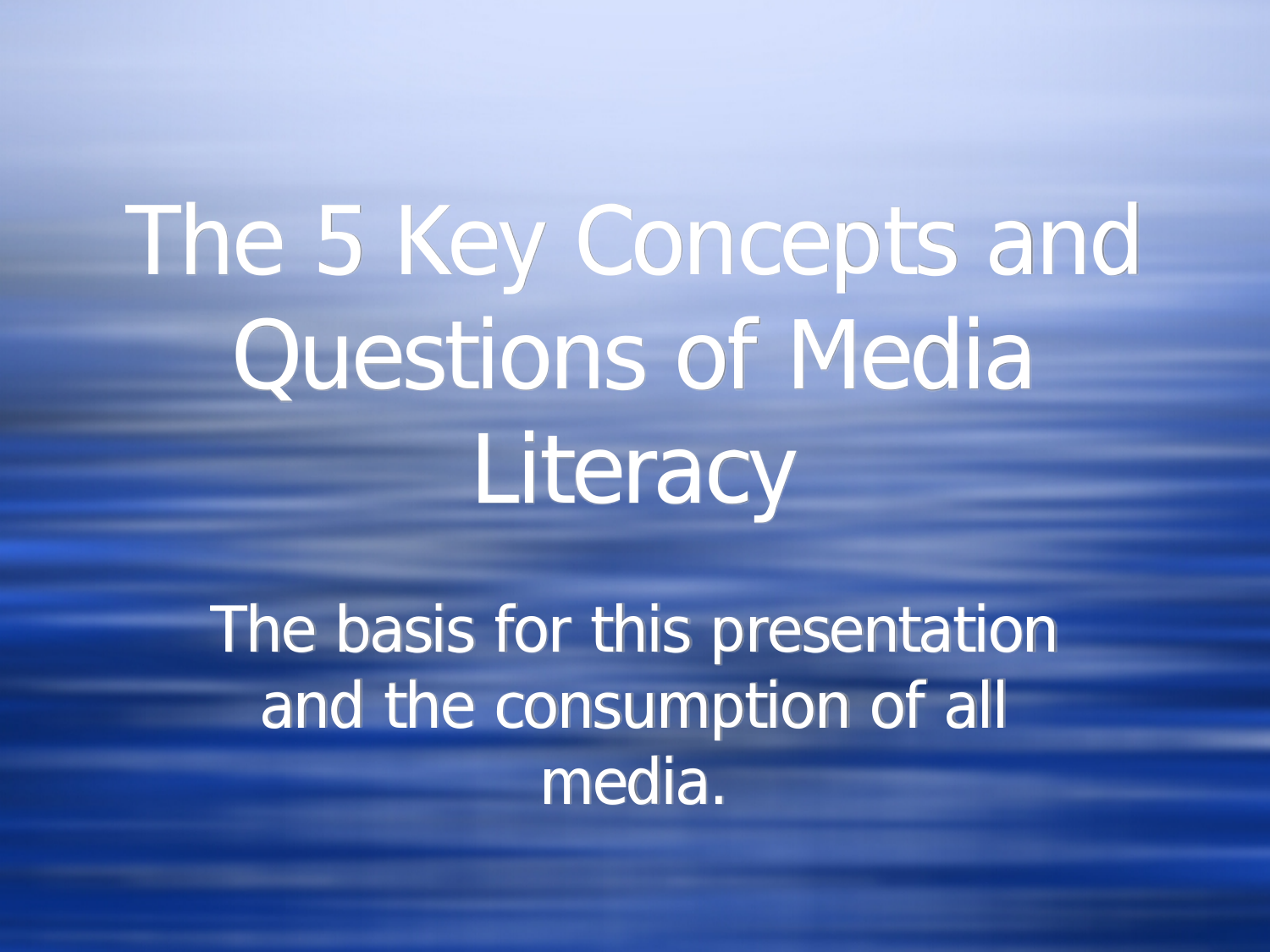

# The 5 Key Concepts and Questions of Media Literacy
The basis for this presentation and the consumption of all media.